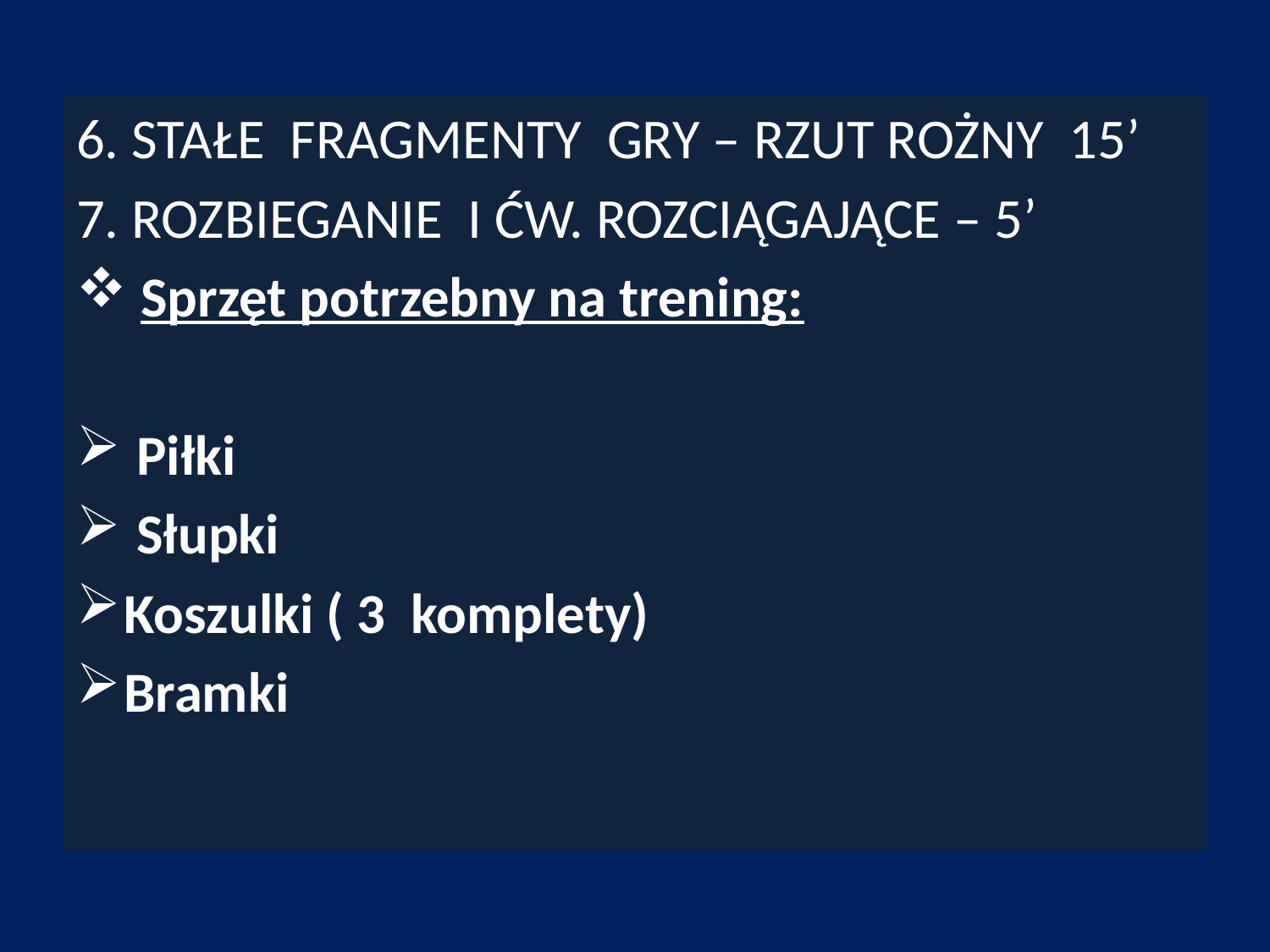

6. STAŁE  FRAGMENTY  GRY – RZUT ROŻNY  15’
7. ROZBIEGANIE  I ĆW. ROZCIĄGAJĄCE – 5’
 Sprzęt potrzebny na trening:

 Piłki
 Słupki
Koszulki ( 3  komplety)
Bramki